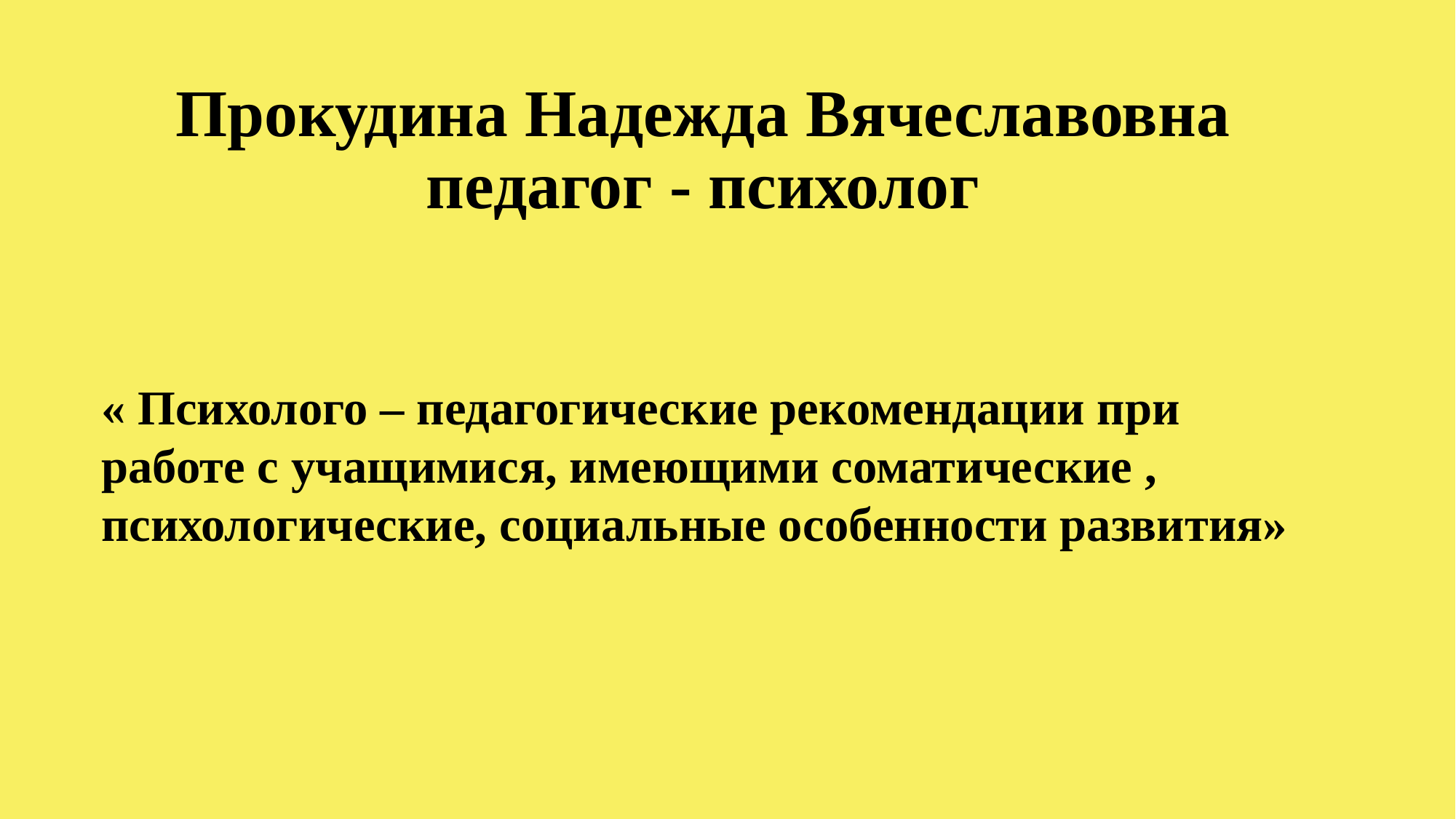

# Прокудина Надежда Вячеславовна педагог - психолог
« Психолого – педагогические рекомендации при работе с учащимися, имеющими соматические , психологические, социальные особенности развития»